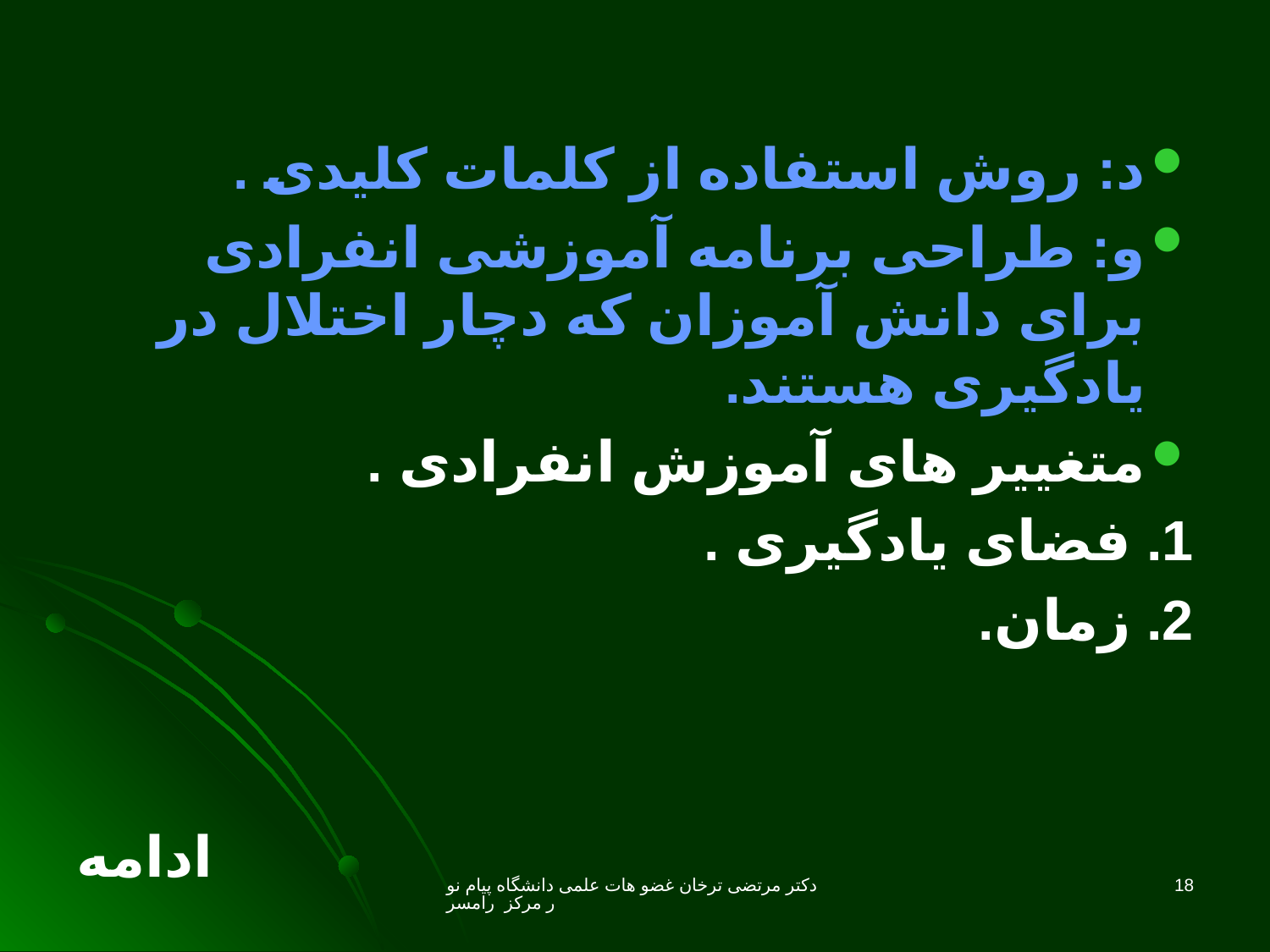

د: روش استفاده از کلمات کلیدی .
و: طراحی برنامه آموزشی انفرادی برای دانش آموزان که دچار اختلال در یادگیری هستند.
متغییر های آموزش انفرادی .
1. فضای یادگیری .
2. زمان.

ادامه
دکتر مرتضی ترخان غضو هات علمی دانشگاه پیام نور مرکز رامسر
18